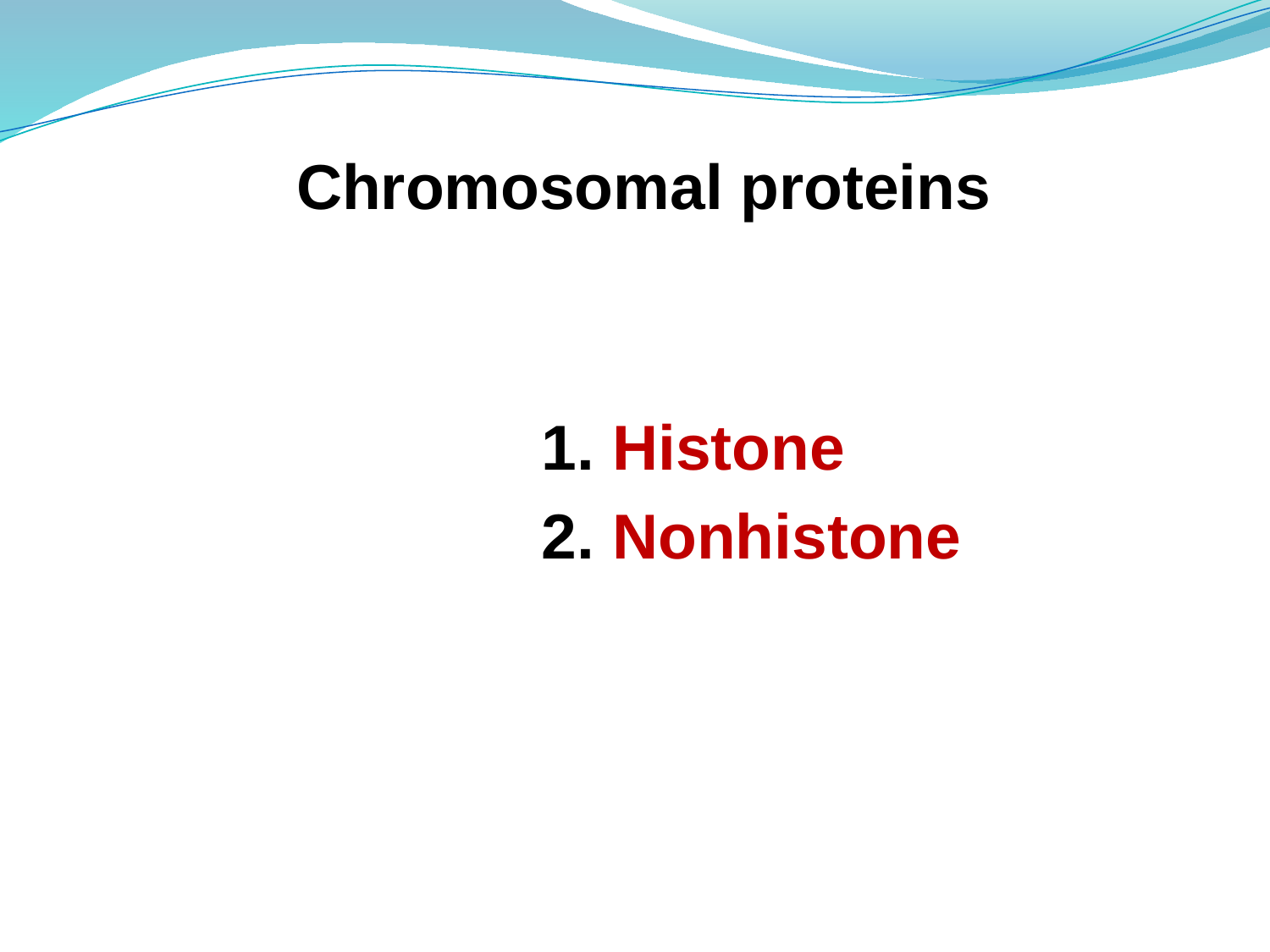

# Chromosomal proteins

				1. Histone
				2. Nonhistone